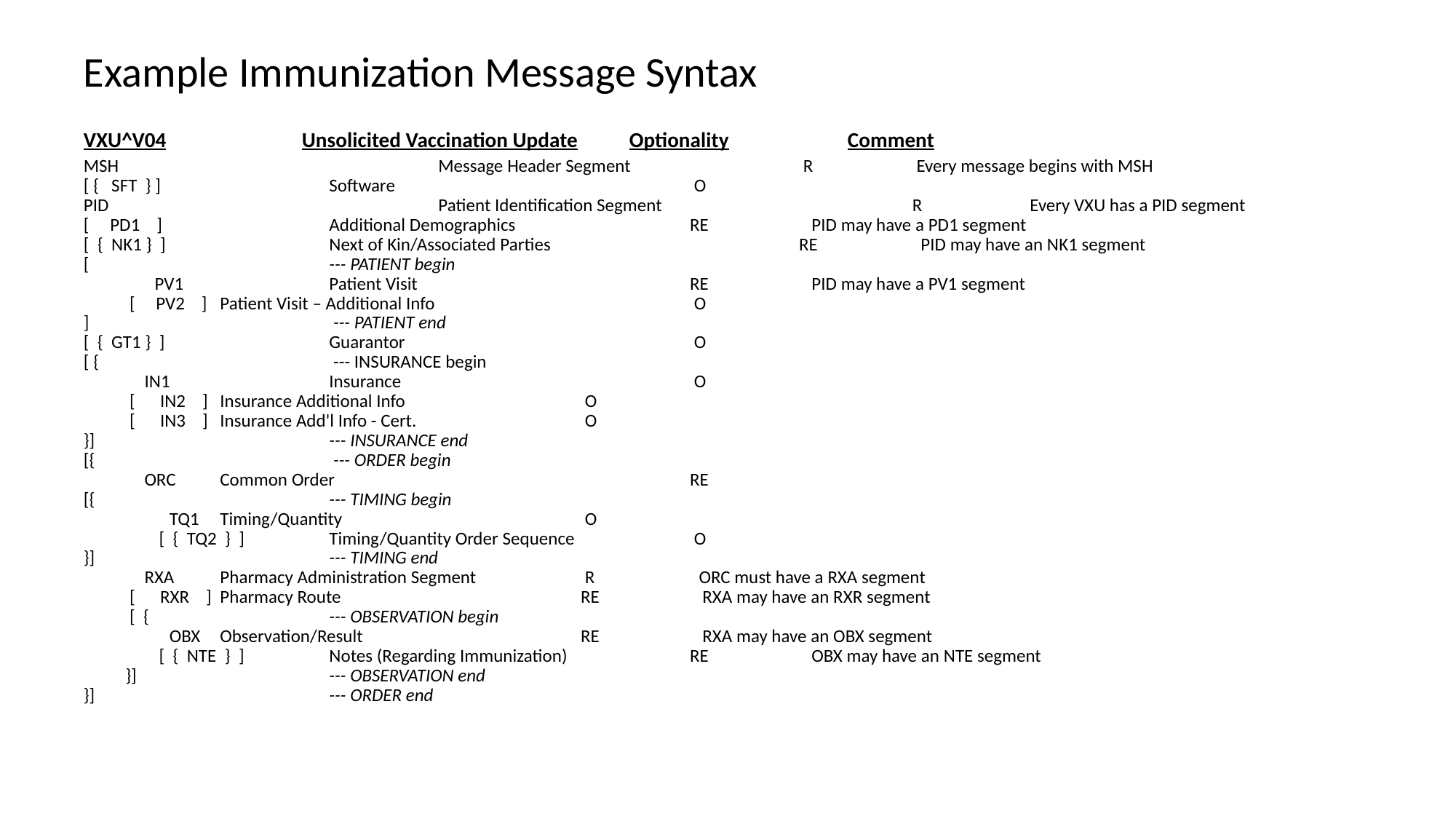

# Example Immunization Message Syntax
VXU^V04		Unsolicited Vaccination Update 	Optionality		Comment
MSH 			Message Header Segment 		         R	          Every message begins with MSH
[ {   SFT  } ] 		Software 			         O
PID 			Patient Identification Segment 		         R	           Every VXU has a PID segment
[     PD1    ] 		Additional Demographics 		        RE	           PID may have a PD1 segment
[  {  NK1 }  ] 		Next of Kin/Associated Parties 		        RE  	           PID may have an NK1 segment
[ 			--- PATIENT begin
                 PV1 		Patient Visit 			        RE	           PID may have a PV1 segment
           [     PV2    ] 	Patient Visit – Additional Info 		         O
]			 --- PATIENT end
[  {  GT1 }  ] 		Guarantor 			         O
[ {			 --- INSURANCE begin
	        IN1 		Insurance 			         O
           [      IN2    ] 	Insurance Additional Info 		         O
           [      IN3    ] 	Insurance Add'l Info - Cert. 		         O
}] 			--- INSURANCE end
[{			 --- ORDER begin
 	        ORC 	Common Order 			        RE
[{ 			--- TIMING begin
      	              TQ1 	Timing/Quantity 		         O
                  [  {  TQ2  }  ] 	Timing/Quantity Order Sequence 	         O
}] 			--- TIMING end
    	        RXA 	Pharmacy Administration Segment 	         R                         ORC must have a RXA segment
           [      RXR    ] 	Pharmacy Route 		        RE	           RXA may have an RXR segment
           [  { 		--- OBSERVATION begin
     	              OBX 	Observation/Result 		        RE	           RXA may have an OBX segment
                  [  {  NTE  }  ] 	Notes (Regarding Immunization) 	        RE	           OBX may have an NTE segment
          }] 		--- OBSERVATION end
}] 			--- ORDER end